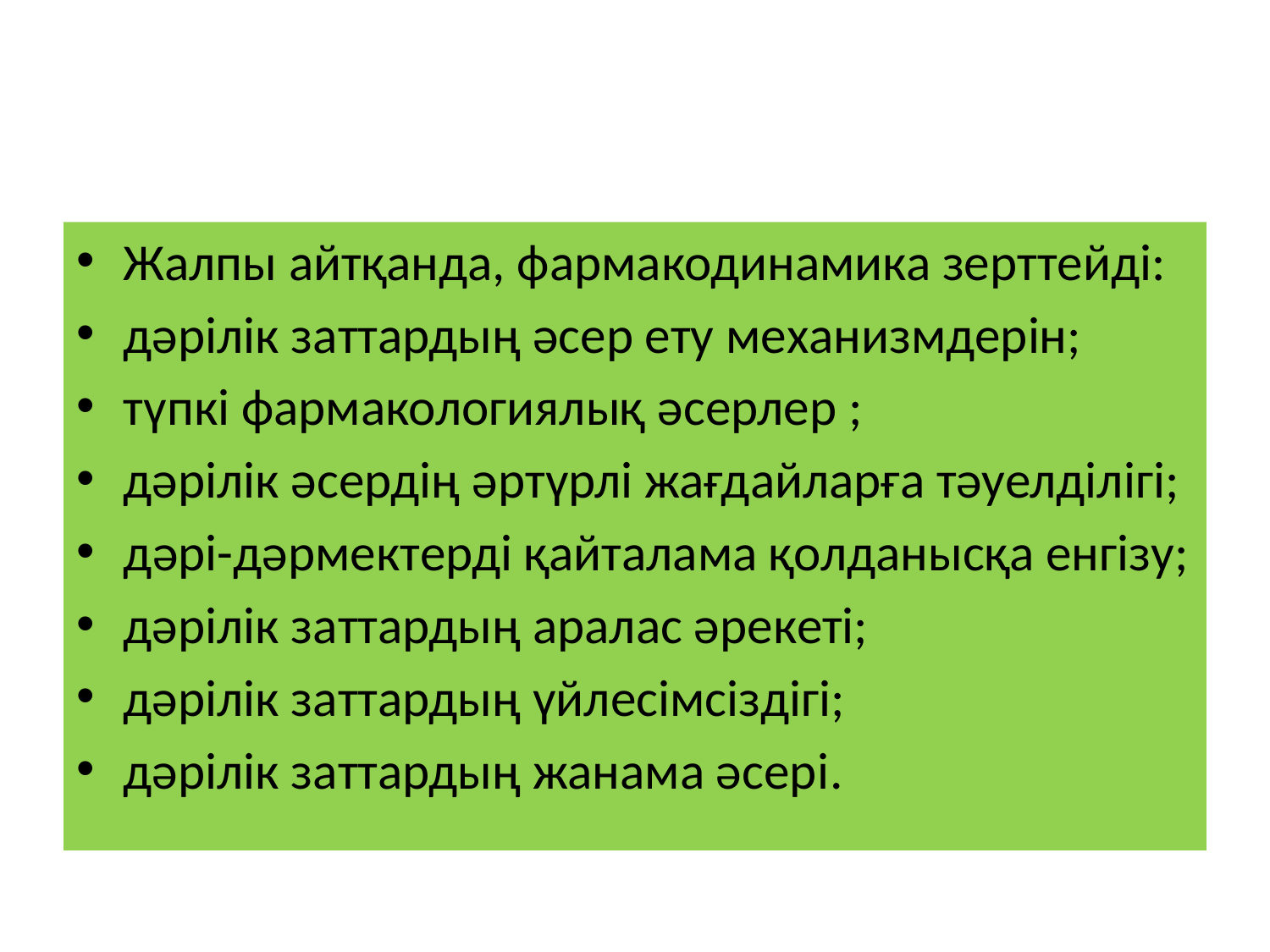

#
Жалпы айтқанда, фармакодинамика зерттейді:
дәрілік заттардың әсер ету механизмдерін;
түпкі фармакологиялық әсерлер ;
дәрілік әсердің әртүрлі жағдайларға тәуелділігі;
дәрі-дәрмектерді қайталама қолданысқа енгізу;
дәрілік заттардың аралас әрекеті;
дәрілік заттардың үйлесімсіздігі;
дәрілік заттардың жанама әсері.